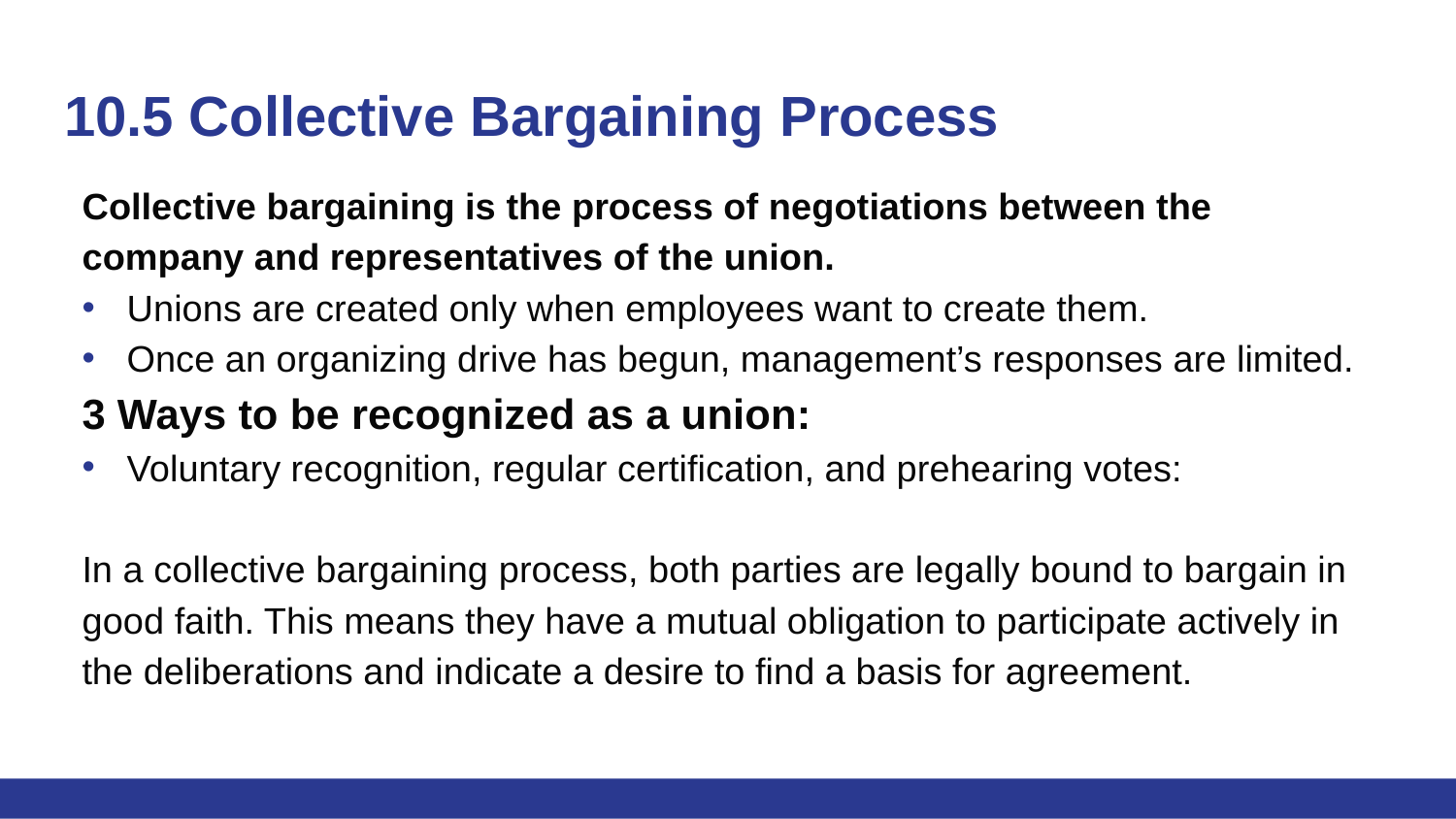

# 10.5 Collective Bargaining Process
Collective bargaining is the process of negotiations between the company and representatives of the union.
Unions are created only when employees want to create them.
Once an organizing drive has begun, management’s responses are limited.
3 Ways to be recognized as a union:
Voluntary recognition, regular certification, and prehearing votes:

In a collective bargaining process, both parties are legally bound to bargain in good faith. This means they have a mutual obligation to participate actively in the deliberations and indicate a desire to find a basis for agreement.